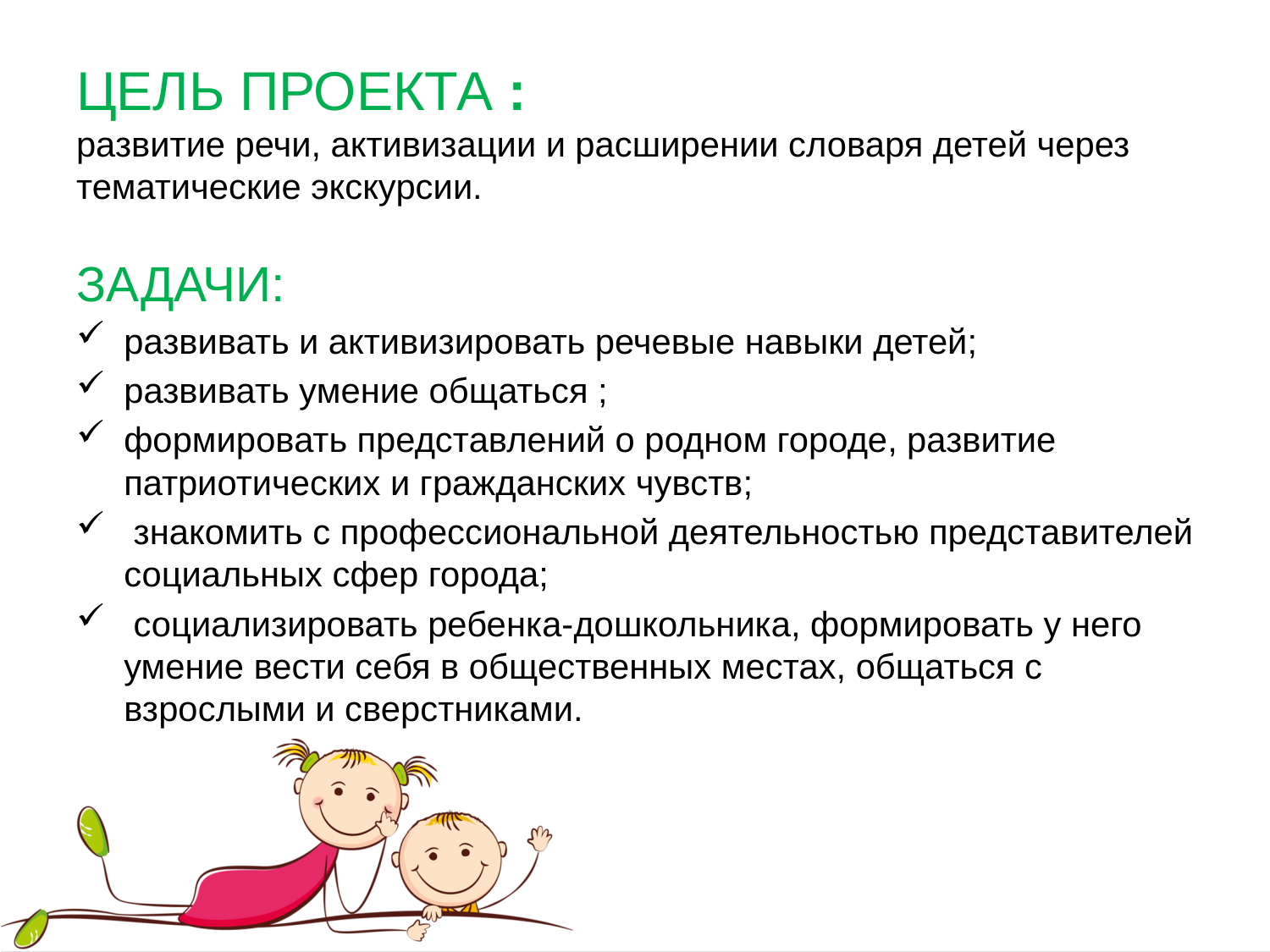

# ЦЕЛЬ ПРОЕКТА : развитие речи, активизации и расширении словаря детей через тематические экскурсии.
ЗАДАЧИ:
развивать и активизировать речевые навыки детей;
развивать умение общаться ;
формировать представлений о родном городе, развитие патриотических и гражданских чувств;
 знакомить с профессиональной деятельностью представителей социальных сфер города;
 социализировать ребенка-дошкольника, формировать у него умение вести себя в общественных местах, общаться с взрослыми и сверстниками.